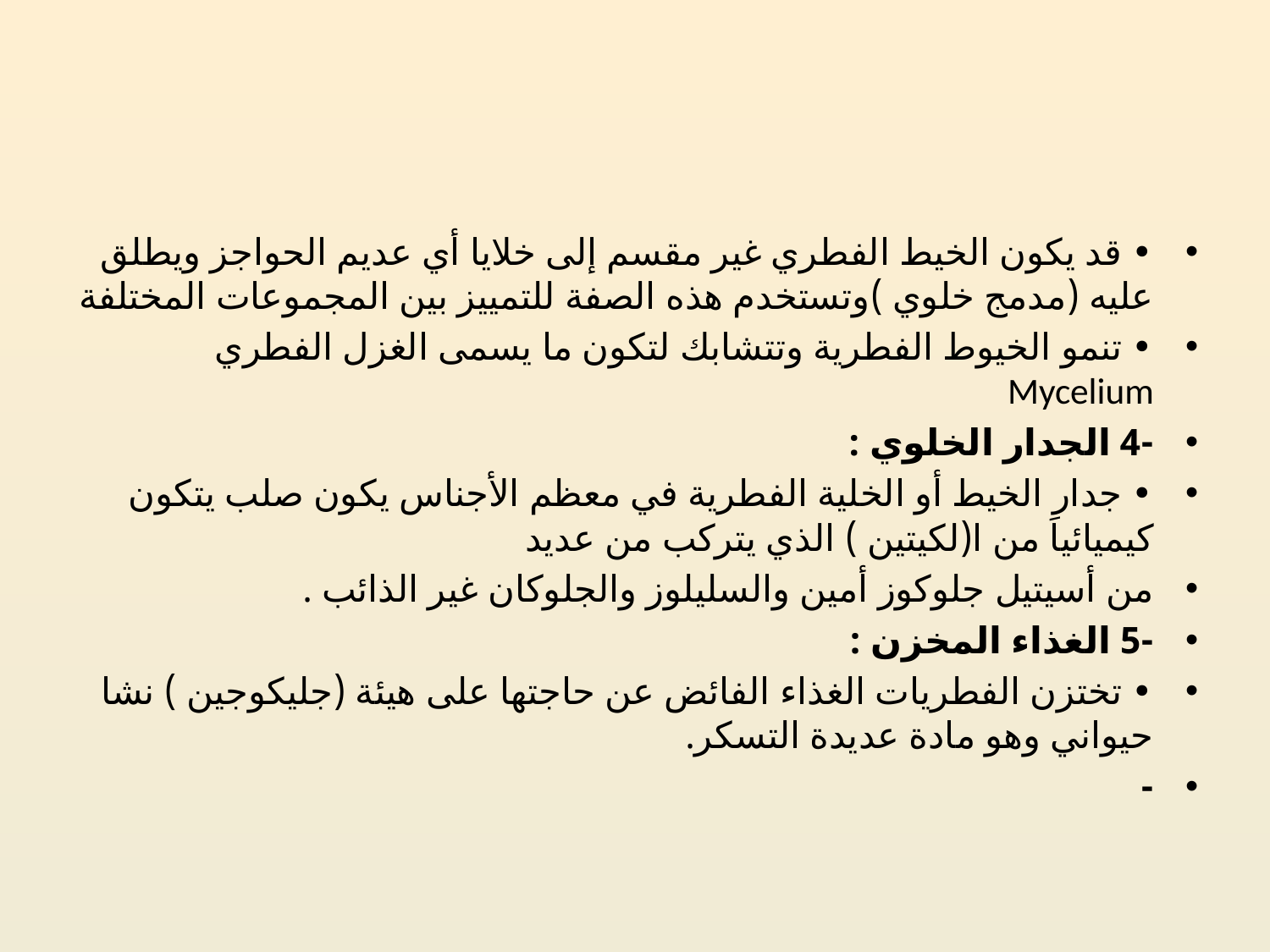

• قد يكون الخيط الفطري غير مقسم إلى خلايا أي عديم الحواجز ويطلق عليه (مدمج خلوي )وتستخدم هذه الصفة للتمييز بين المجموعات المختلفة
• تنمو الخيوط الفطرية وتتشابك لتكون ما يسمى الغزل الفطري Mycelium
-4 الجدار الخلوي :
• جدار الخيط أو الخلية الفطرية في معظم الأجناس يكون صلب يتكون كيميائياَ من ا(لكيتين ) الذي يتركب من عديد
من أسيتيل جلوكوز أمين والسليلوز والجلوكان غير الذائب .
-5 الغذاء المخزن :
• تختزن الفطريات الغذاء الفائض عن حاجتها على هيئة (جليكوجين ) نشا حيواني وهو مادة عديدة التسكر.
-